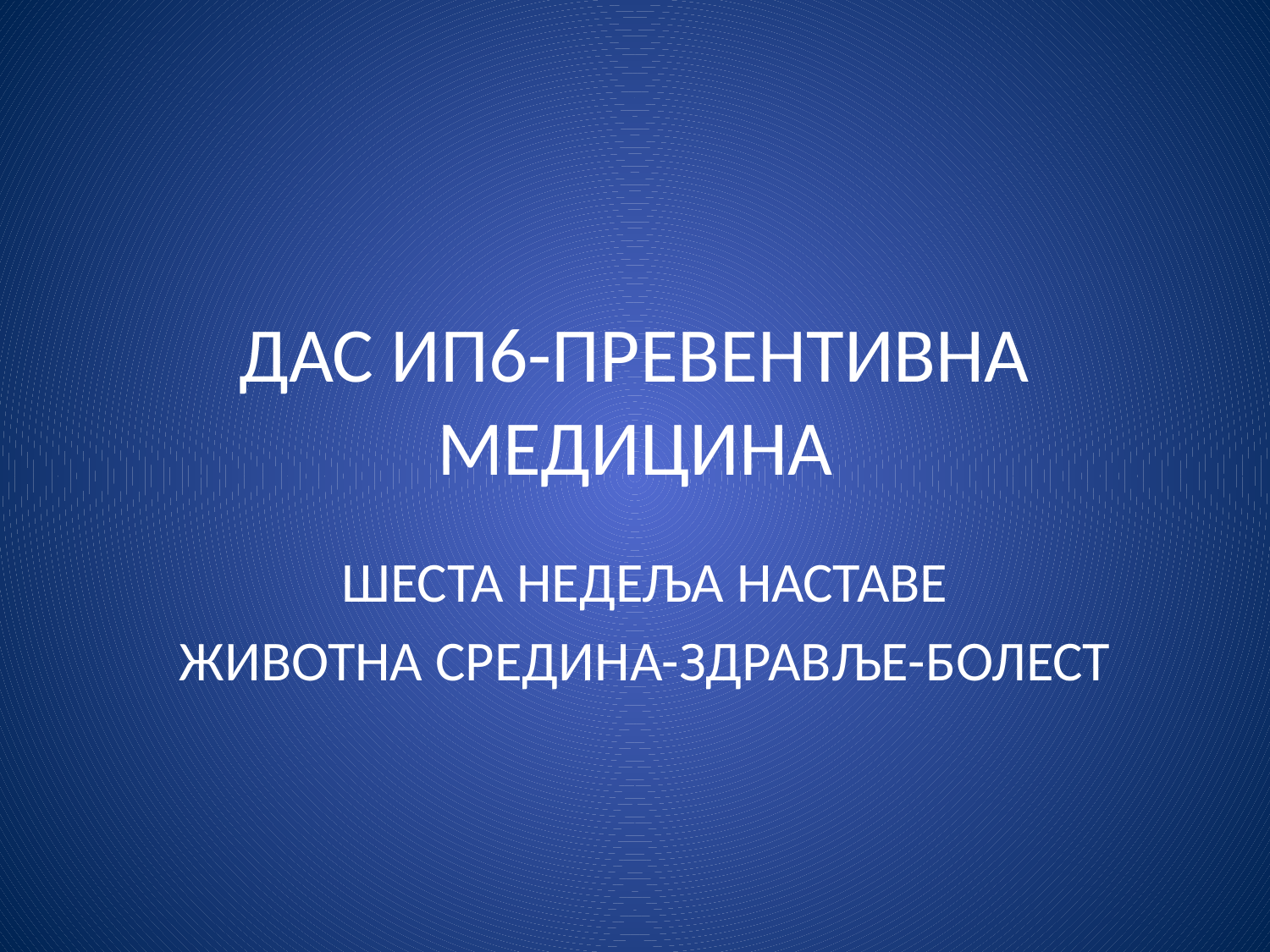

# ДАС ИП6-ПРЕВЕНТИВНА МЕДИЦИНА
ШЕСТА НЕДЕЉА НАСТАВЕ
ЖИВОТНА СРЕДИНА-ЗДРАВЉЕ-БОЛЕСТ